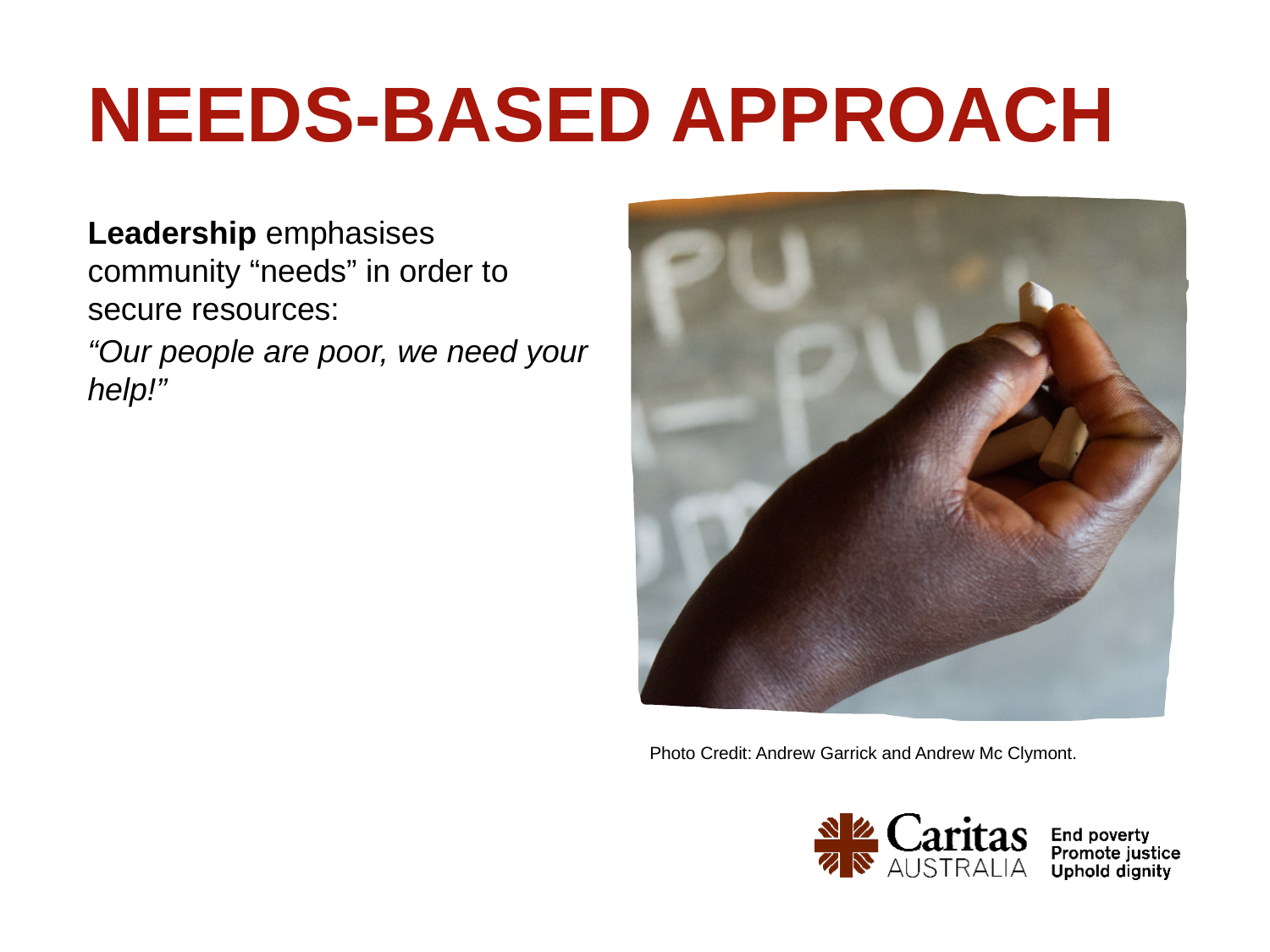

# NEEDS-BASED APPROACH

Leadership emphasises community “needs” in order to secure resources:
“Our people are poor, we need your help!”

Photo Credit: Andrew Garrick and Andrew Mc Clymont.